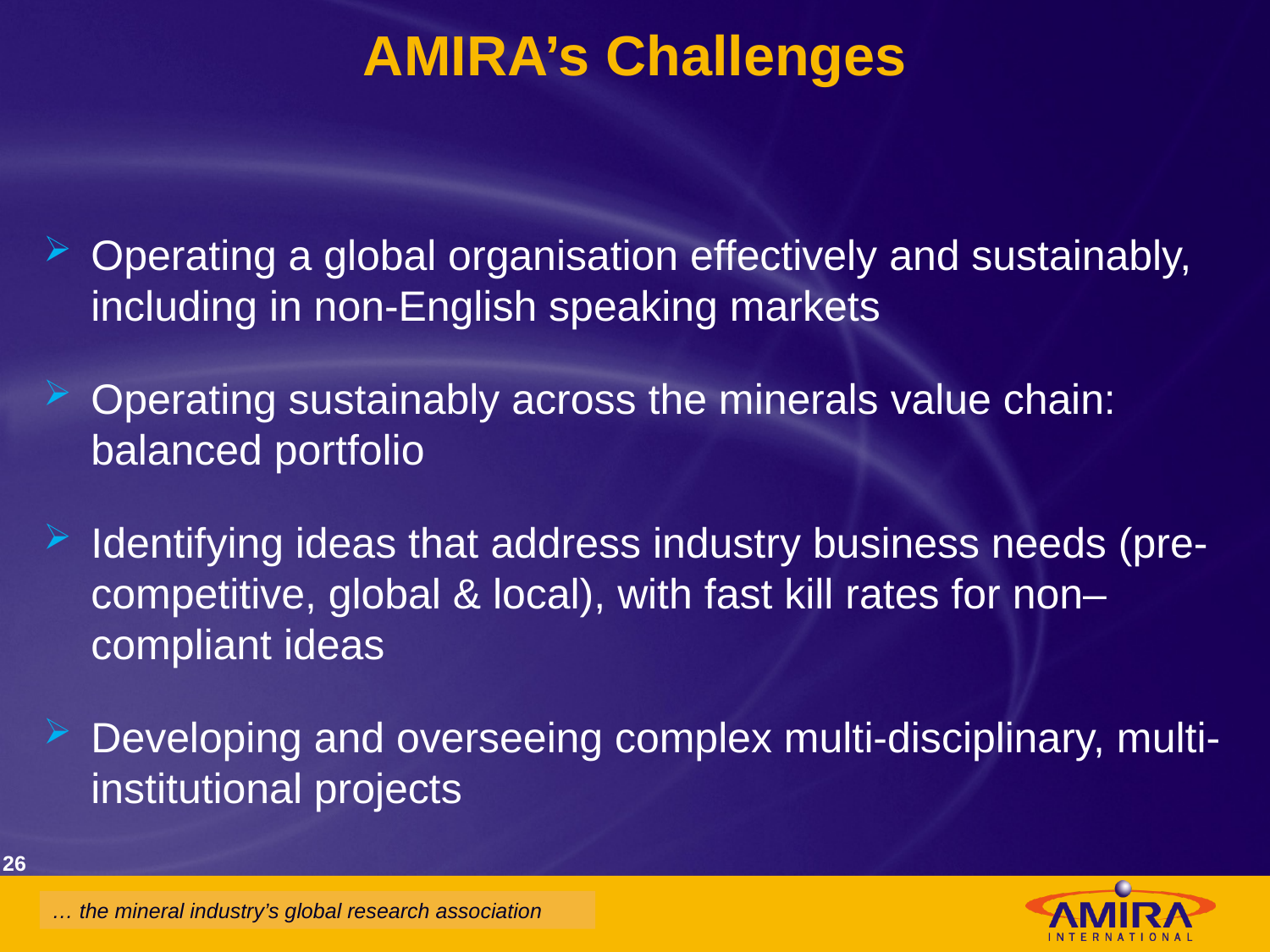

# AMIRA’s Challenges
Operating a global organisation effectively and sustainably, including in non-English speaking markets
Operating sustainably across the minerals value chain: balanced portfolio
Identifying ideas that address industry business needs (pre-competitive, global & local), with fast kill rates for non–compliant ideas
Developing and overseeing complex multi-disciplinary, multi-institutional projects

26